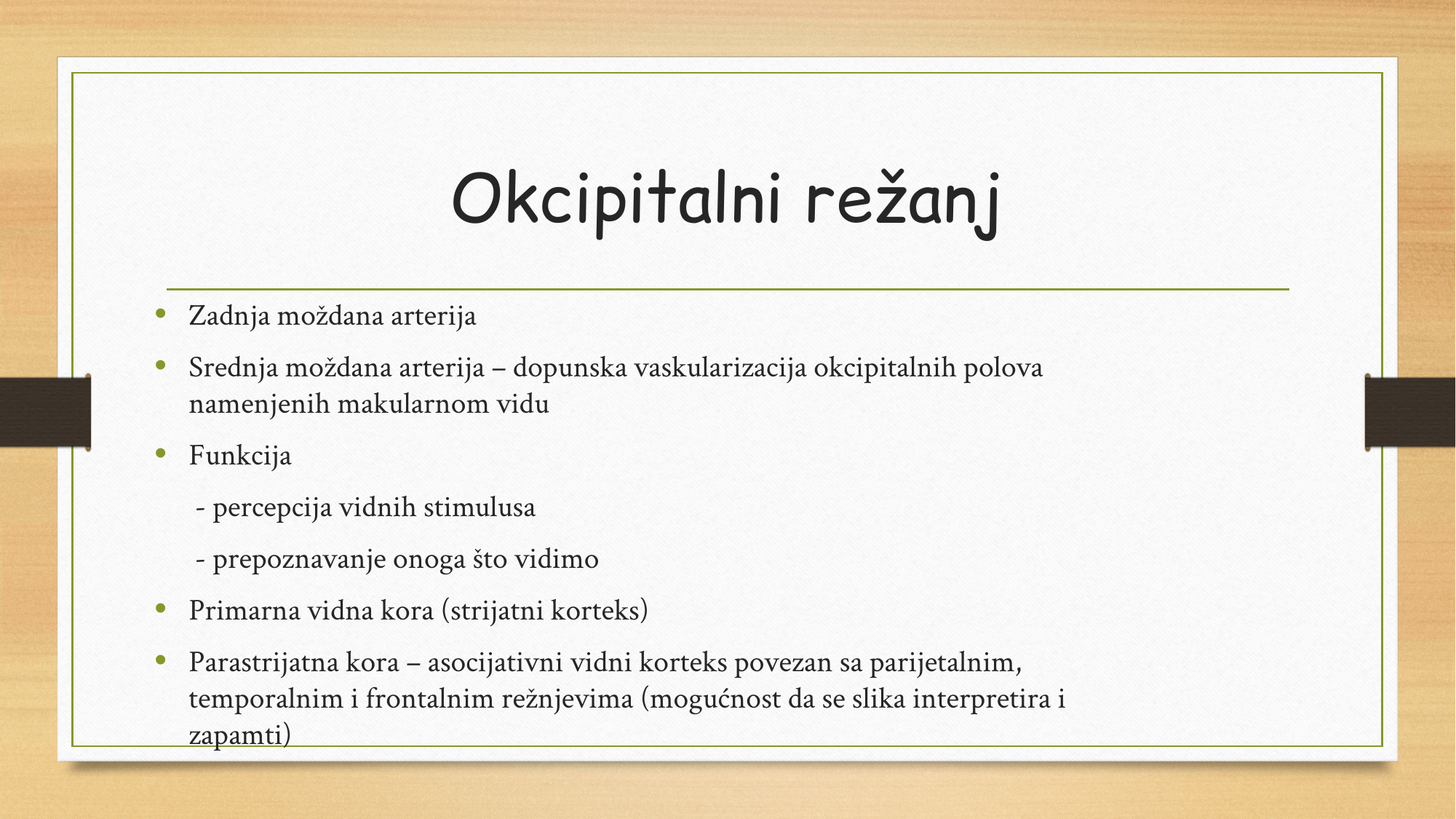

# Okcipitalni režanj
Zadnja moždana arterija
Srednja moždana arterija – dopunska vaskularizacija okcipitalnih polova namenjenih makularnom vidu
Funkcija
      - percepcija vidnih stimulusa
      - prepoznavanje onoga što vidimo
Primarna vidna kora (strijatni korteks)
Parastrijatna kora – asocijativni vidni korteks povezan sa parijetalnim, temporalnim i frontalnim režnjevima (mogućnost da se slika interpretira i zapamti)